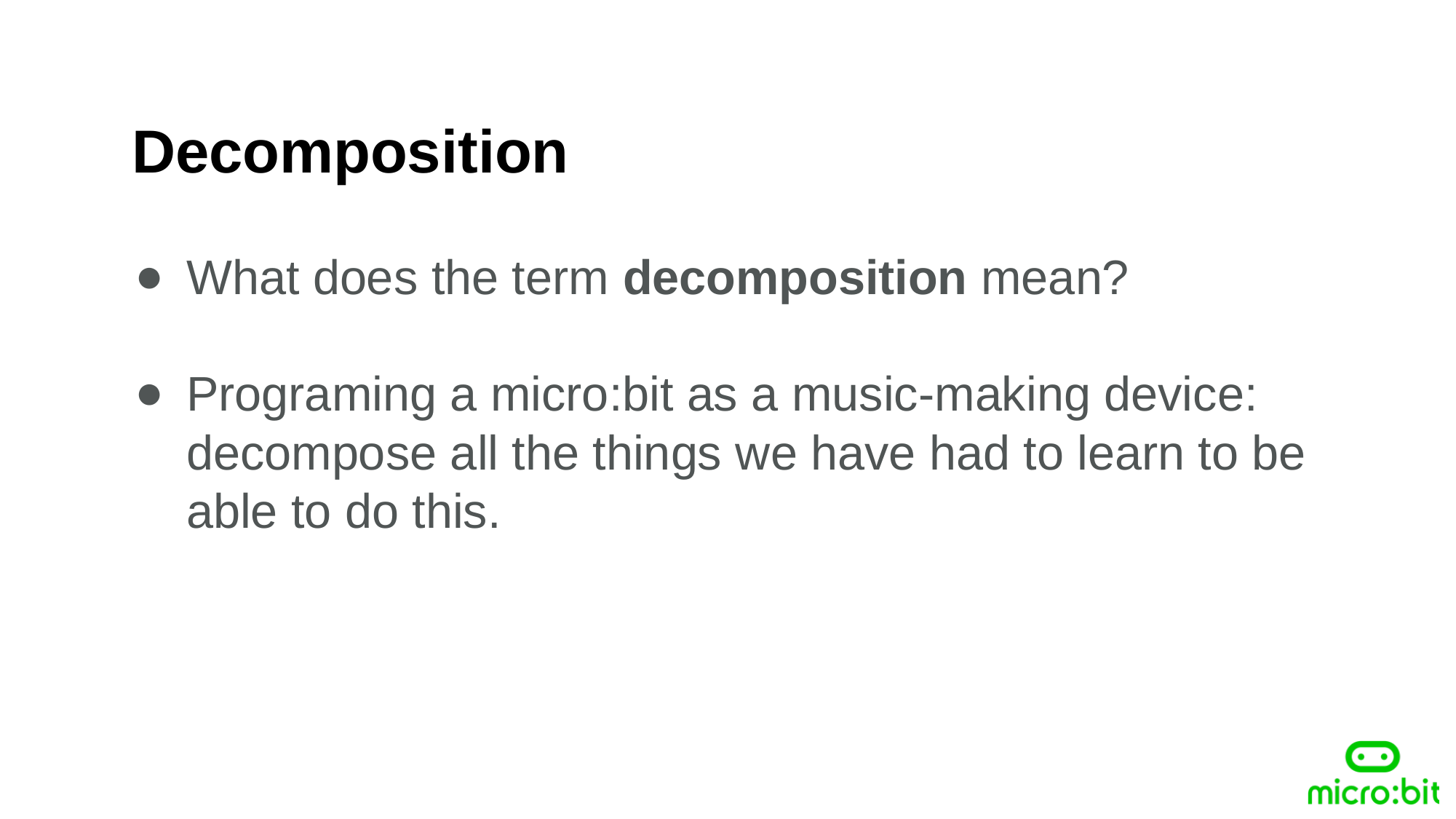

Decomposition

What does the term decomposition mean?

Programing a micro:bit as a music-making device: decompose all the things we have had to learn to be able to do this.